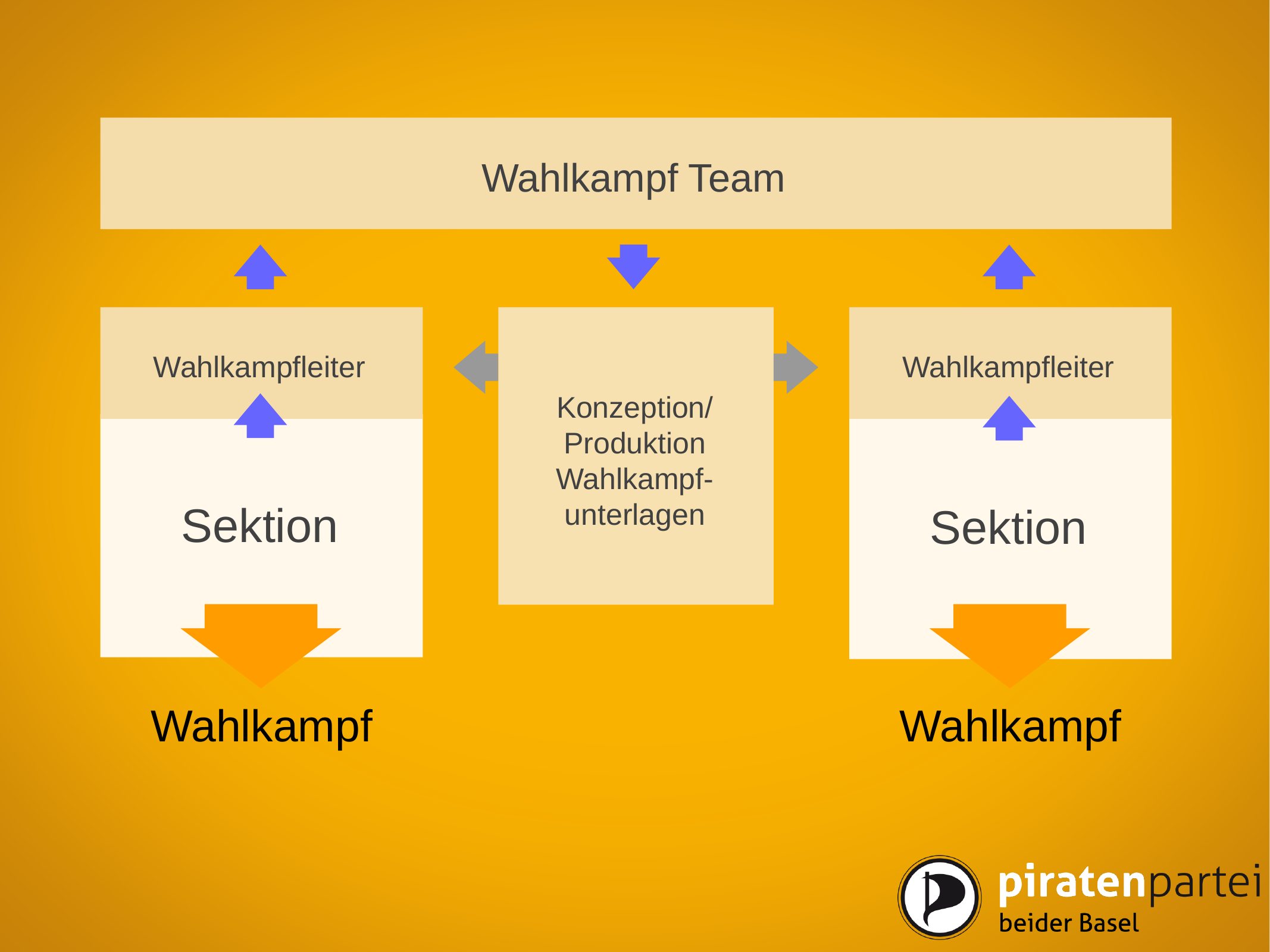

Wahlkampf Team

Wahlkampfleiter

Konzeption/Produktion
Wahlkampf-unterlagen

Wahlkampfleiter

Sektion

Sektion

Wahlkampf
Wahlkampf